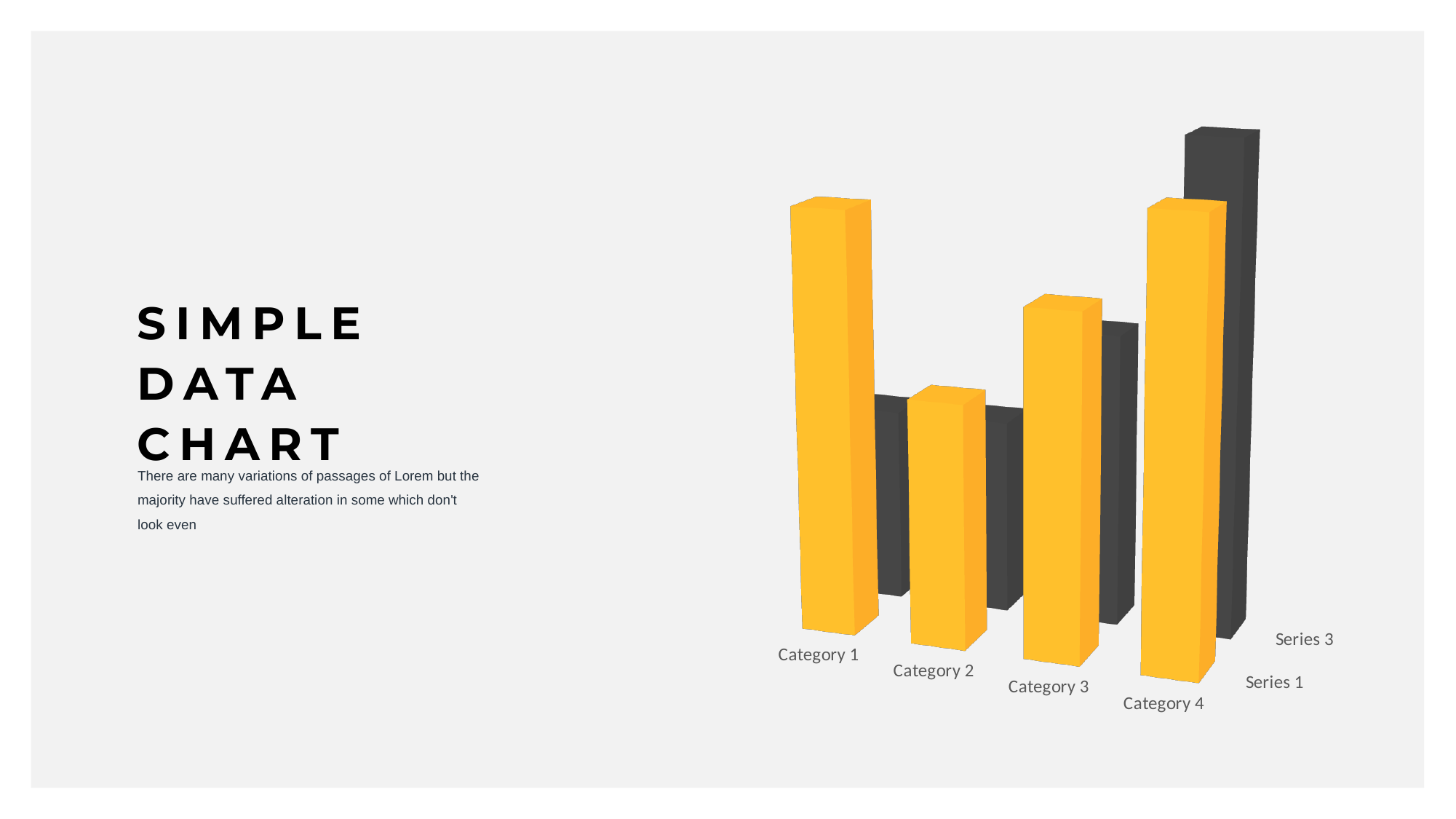

[unsupported chart]

SIMPLE DATA
CHART
There are many variations of passages of Lorem but the majority have suffered alteration in some which don't look even